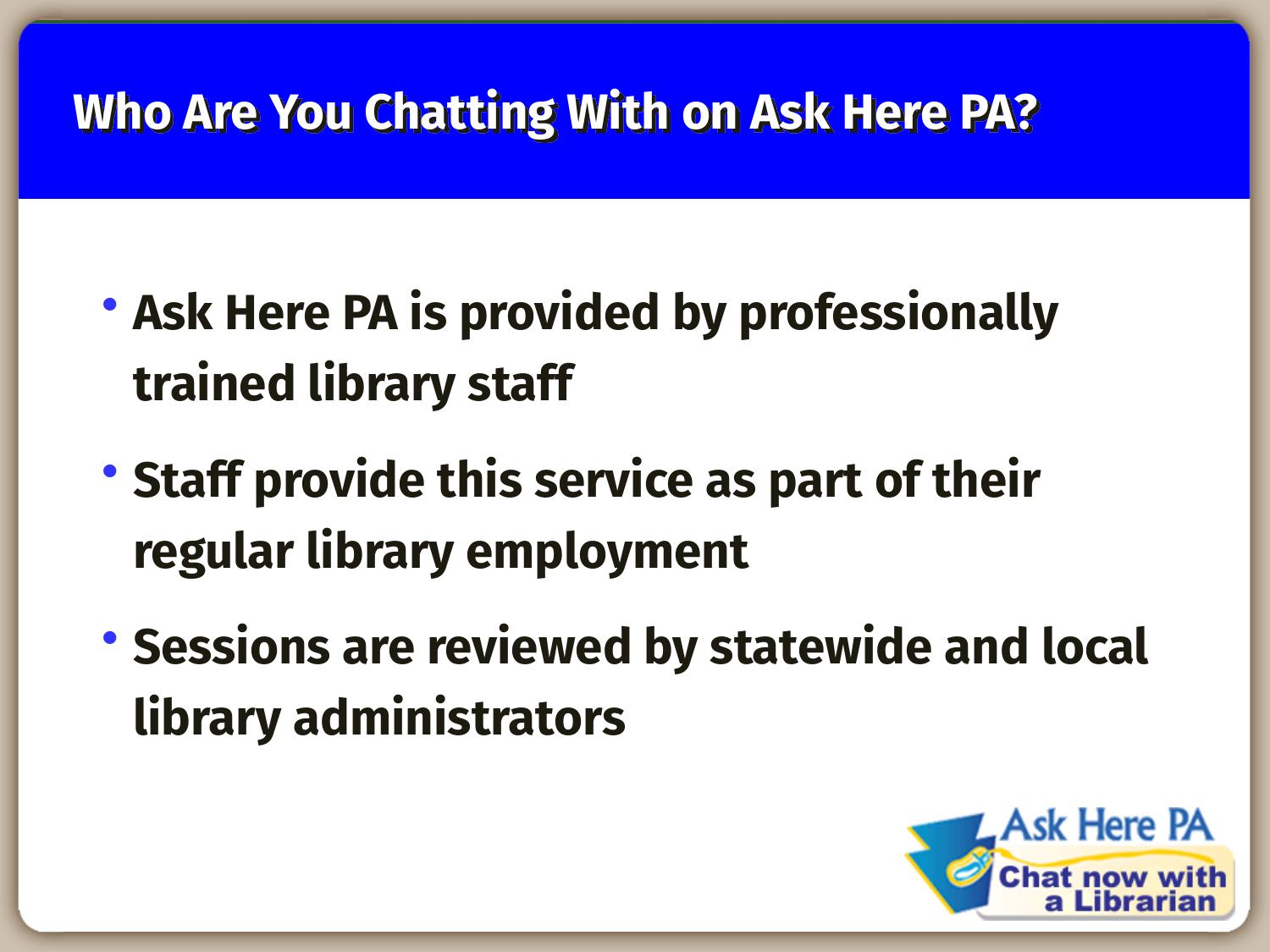

# Who Are You Chatting With on Ask Here PA?
Ask Here PA is provided by professionally trained library staff
Staff provide this service as part of their regular library employment
Sessions are reviewed by statewide and local library administrators